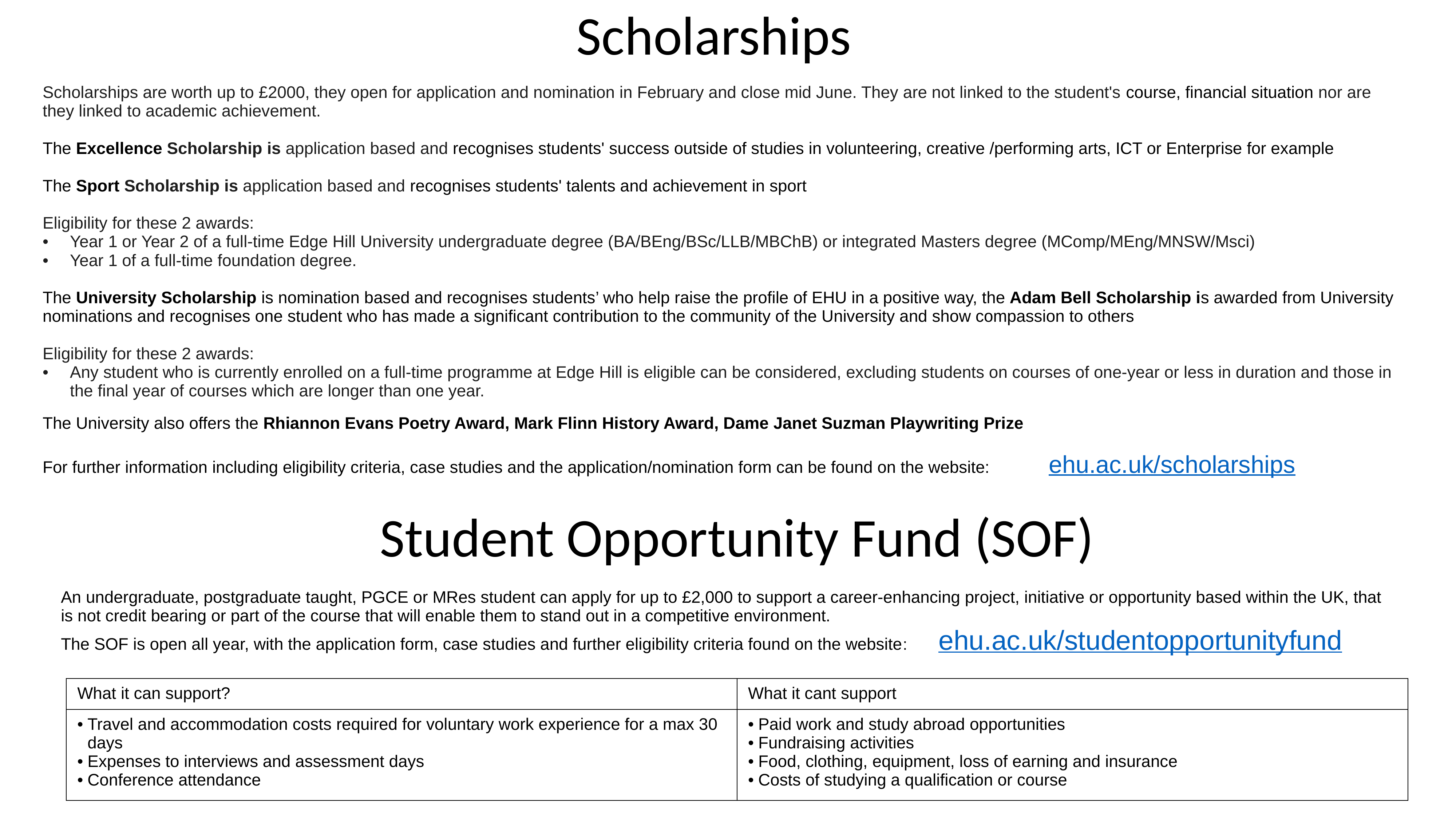

# Scholarships
Scholarships are worth up to £2000, they open for application and nomination in February and close mid June. They are not linked to the student's course, financial situation nor are they linked to academic achievement.

The Excellence Scholarship is application based and recognises students' success outside of studies in volunteering, creative /performing arts, ICT or Enterprise for example

The Sport Scholarship is application based and recognises students' talents and achievement in sport

Eligibility for these 2 awards:
Year 1 or Year 2 of a full-time Edge Hill University undergraduate degree (BA/BEng/BSc/LLB/MBChB) or integrated Masters degree (MComp/MEng/MNSW/Msci)
Year 1 of a full-time foundation degree.

The University Scholarship is nomination based and recognises students’ who help raise the profile of EHU in a positive way, the Adam Bell Scholarship is awarded from University nominations and recognises one student who has made a significant contribution to the community of the University and show compassion to others

Eligibility for these 2 awards:
Any student who is currently enrolled on a full-time programme at Edge Hill is eligible can be considered, excluding students on courses of one-year or less in duration and those in the final year of courses which are longer than one year.
The University also offers the Rhiannon Evans Poetry Award, Mark Flinn History Award, Dame Janet Suzman Playwriting Prize

For further information including eligibility criteria, case studies and the application/nomination form can be found on the website:	     ehu.ac.uk/scholarships
Student Opportunity Fund (SOF)
An undergraduate, postgraduate taught, PGCE or MRes student can apply for up to £2,000 to support a career-enhancing project, initiative or opportunity based within the UK, that is not credit bearing or part of the course that will enable them to stand out in a competitive environment.
The SOF is open all year, with the application form, case studies and further eligibility criteria found on the website:       ehu.ac.uk/studentopportunityfund
| What it can support? | What it cant support |
| --- | --- |
| Travel and accommodation costs required for voluntary work experience for a max 30 days Expenses to interviews and assessment days Conference attendance | Paid work and study abroad opportunities Fundraising activities Food, clothing, equipment, loss of earning and insurance Costs of studying a qualification or course |